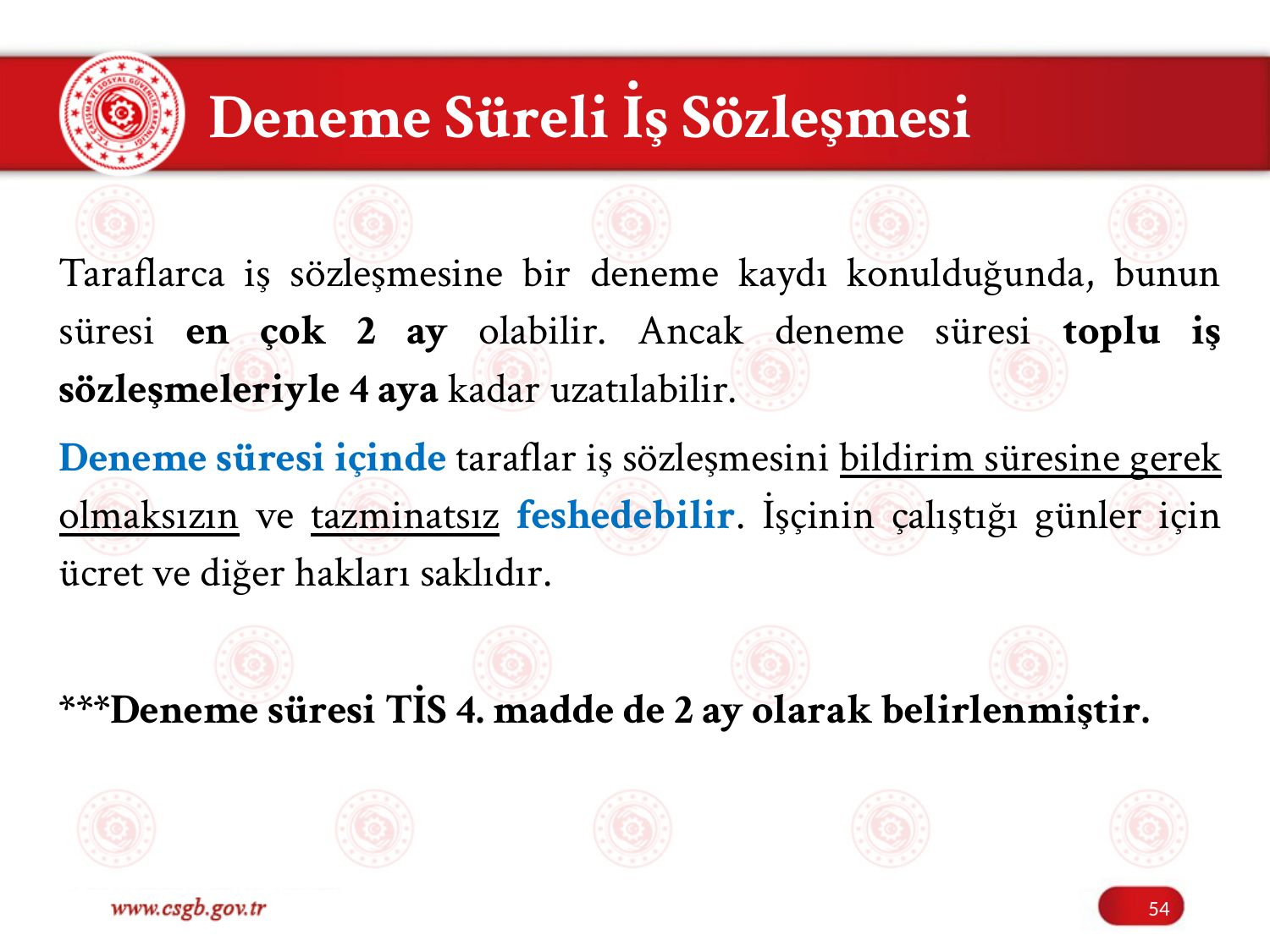

Deneme Süreli İş Sözleşmesi
Taraflarca iş sözleşmesine bir deneme kaydı konulduğunda, bunun süresi en çok 2 ay olabilir. Ancak deneme süresi toplu iş sözleşmeleriyle 4 aya kadar uzatılabilir.
Deneme süresi içinde taraflar iş sözleşmesini bildirim süresine gerek olmaksızın ve tazminatsız feshedebilir. İşçinin çalıştığı günler için ücret ve diğer hakları saklıdır.

***Deneme süresi TİS 4. madde de 2 ay olarak belirlenmiştir.

54